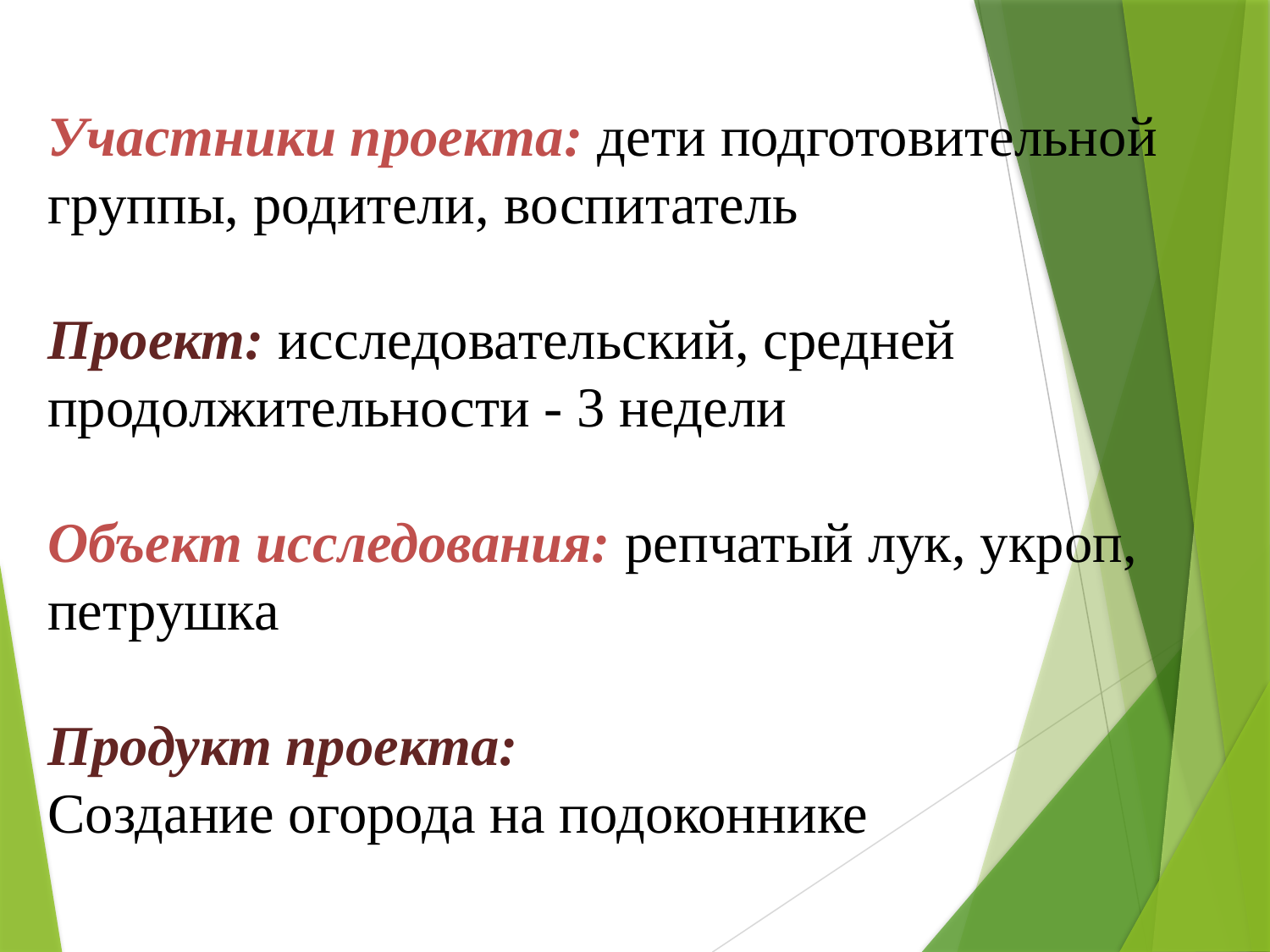

Участники проекта: дети подготовительной группы, родители, воспитатель

Проект: исследовательский, средней продолжительности - 3 недели
Объект исследования: репчатый лук, укроп, петрушка

Продукт проекта:
Создание огорода на подоконнике